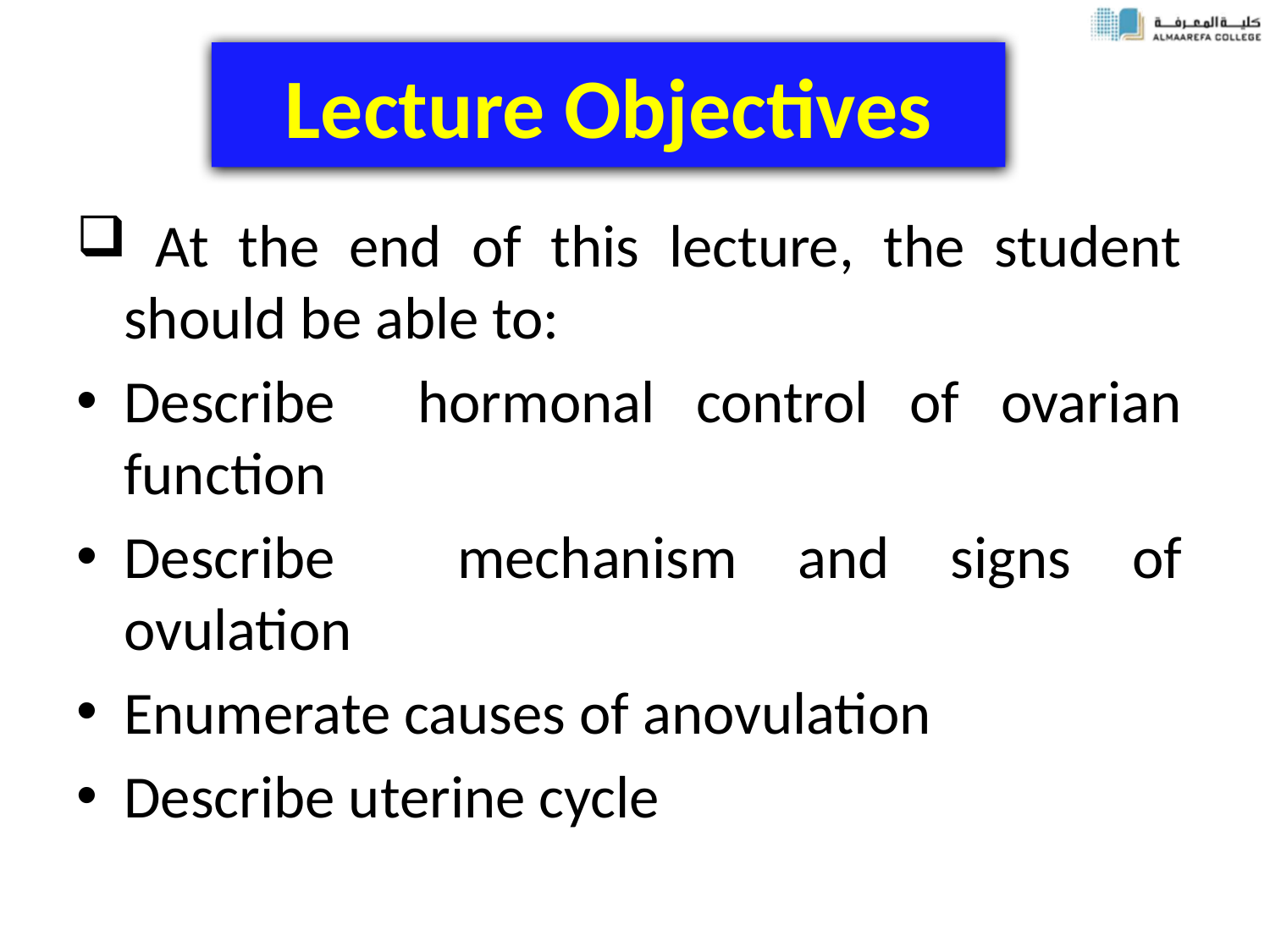

# Lecture Objectives
 At the end of this lecture, the student should be able to:
Describe  hormonal control of ovarian function
Describe  mechanism and signs of ovulation
Enumerate causes of anovulation
Describe uterine cycle